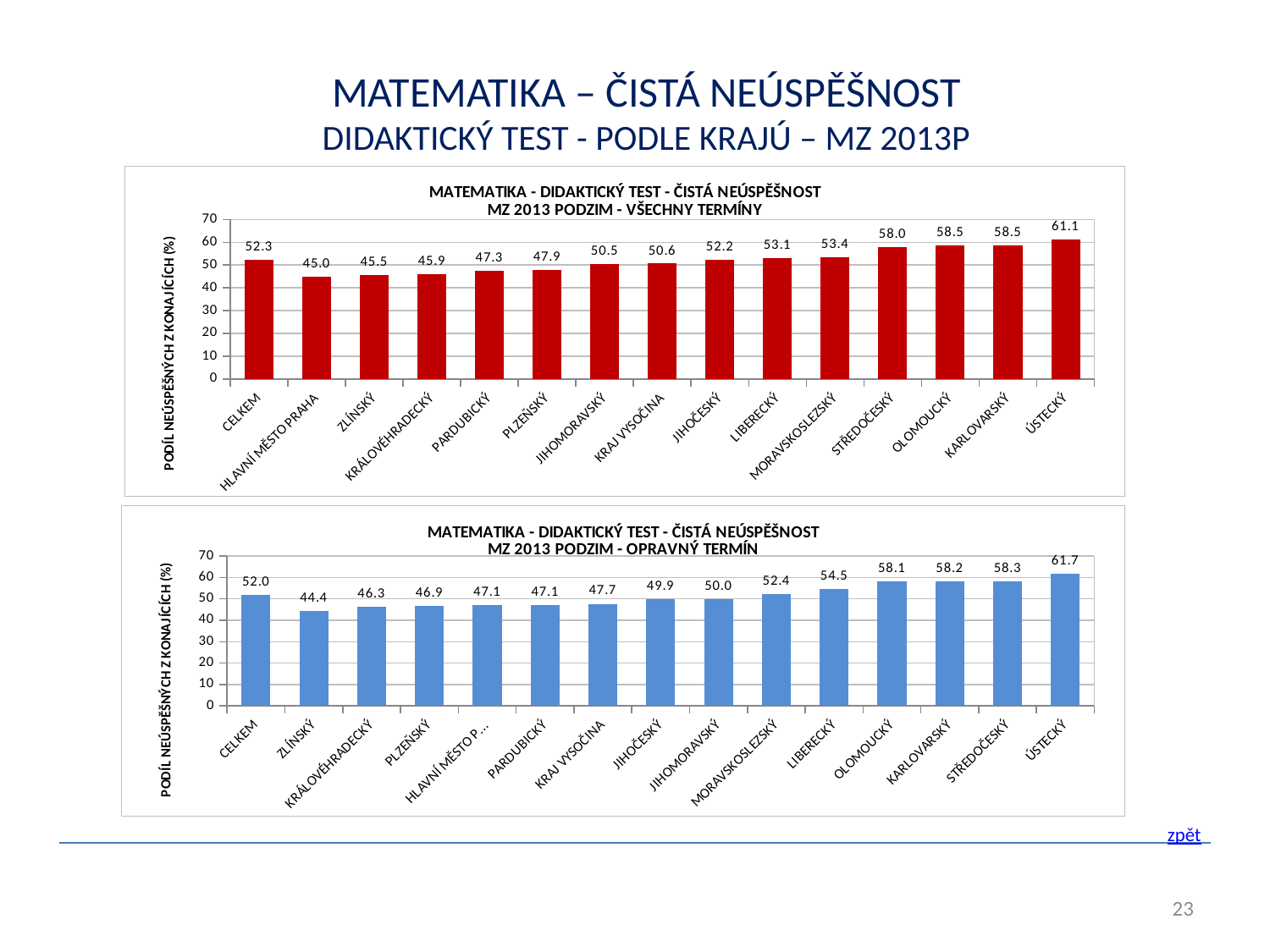

MATEMATIKA – ČISTÁ NEÚSPĚŠNOST
DIDAKTICKÝ TEST - PODLE KRAJÚ – MZ 2013P

### Chart: MATEMATIKA - DIDAKTICKÝ TEST - ČISTÁ NEÚSPĚŠNOST
MZ 2013 PODZIM - VŠECHNY TERMÍNY

| Category | MA |
|---|---|
| CELKEM | 52.25023562676721 |
| HLAVNÍ MĚSTO PRAHA | 45.034013605442176 |
| ZLÍNSKÝ | 45.45454545454545 |
| KRÁLOVÉHRADECKÝ | 45.94017094017094 |
| PARDUBICKÝ | 47.31182795698925 |
| PLZEŇSKÝ | 47.900763358778626 |
| JIHOMORAVSKÝ | 50.54704595185996 |
| KRAJ VYSOČINA | 50.63613231552163 |
| JIHOČESKÝ | 52.198852772466545 |
| LIBERECKÝ | 53.072625698324025 |
| MORAVSKOSLEZSKÝ | 53.36065573770492 |
| STŘEDOČESKÝ | 57.969151670951156 |
| OLOMOUCKÝ | 58.514492753623195 |
| KARLOVARSKÝ | 58.536585365853654 |
| ÚSTECKÝ | 61.104441776710686 |

### Chart: MATEMATIKA - DIDAKTICKÝ TEST - ČISTÁ NEÚSPĚŠNOST
MZ 2013 PODZIM - OPRAVNÝ TERMÍN

| Category | MA |
|---|---|
| CELKEM | 52.01128098560191 |
| ZLÍNSKÝ | 44.42105263157895 |
| KRÁLOVÉHRADECKÝ | 46.2962962962963 |
| PLZEŇSKÝ | 46.875 |
| HLAVNÍ MĚSTO PRAHA | 47.0703125 |
| PARDUBICKÝ | 47.07903780068728 |
| KRAJ VYSOČINA | 47.712418300653596 |
| JIHOČESKÝ | 49.87951807228916 |
| JIHOMORAVSKÝ | 50.0 |
| MORAVSKOSLEZSKÝ | 52.400408580183864 |
| LIBERECKÝ | 54.48717948717948 |
| OLOMOUCKÝ | 58.10185185185185 |
| KARLOVARSKÝ | 58.2089552238806 |
| STŘEDOČESKÝ | 58.25396825396826 |
| ÚSTECKÝ | 61.68639053254438 |
zpět
23